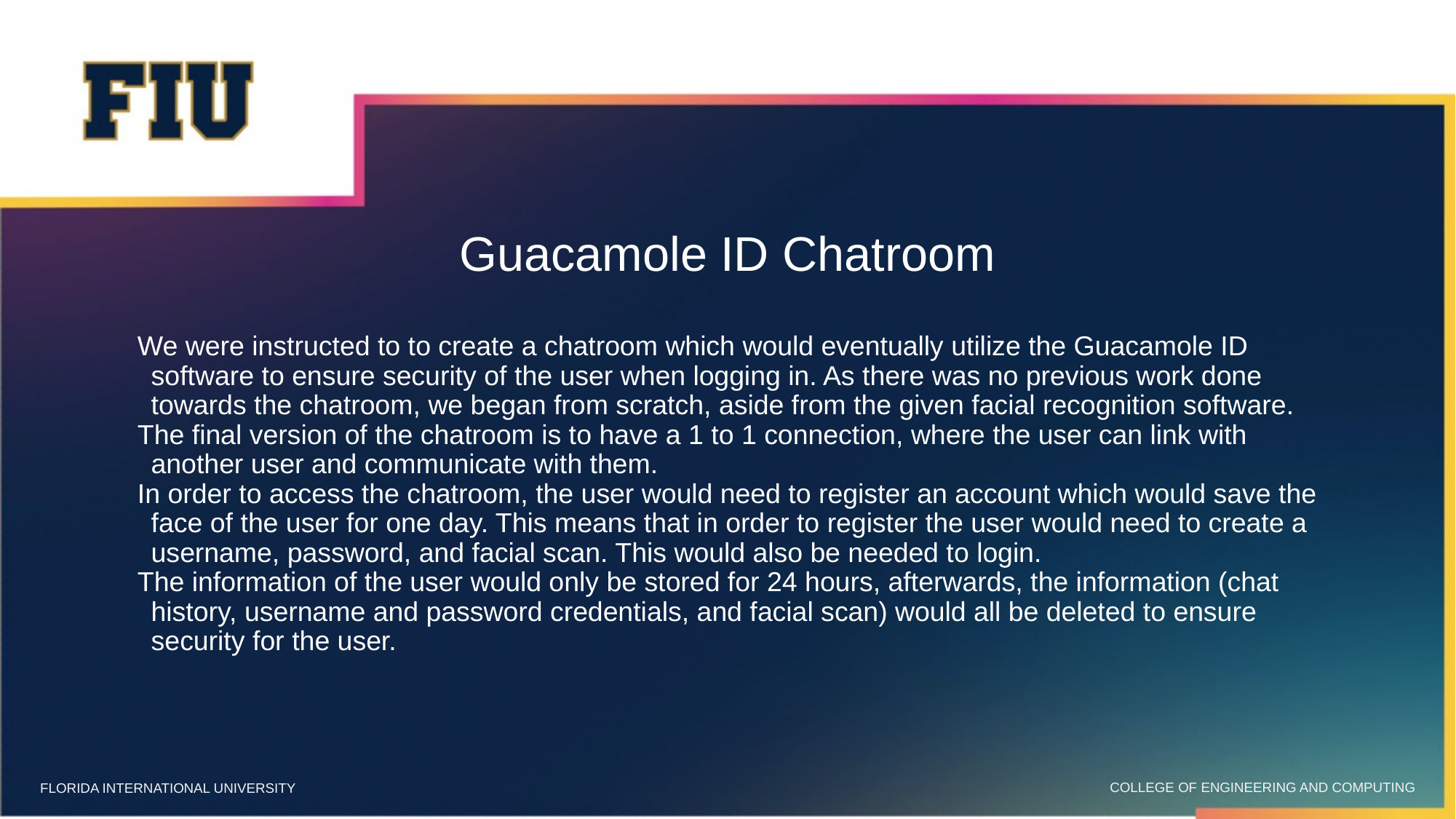

# Guacamole ID Chatroom
We were instructed to to create a chatroom which would eventually utilize the Guacamole ID software to ensure security of the user when logging in. As there was no previous work done towards the chatroom, we began from scratch, aside from the given facial recognition software.
The final version of the chatroom is to have a 1 to 1 connection, where the user can link with another user and communicate with them.
In order to access the chatroom, the user would need to register an account which would save the face of the user for one day. This means that in order to register the user would need to create a username, password, and facial scan. This would also be needed to login.
The information of the user would only be stored for 24 hours, afterwards, the information (chat history, username and password credentials, and facial scan) would all be deleted to ensure security for the user.